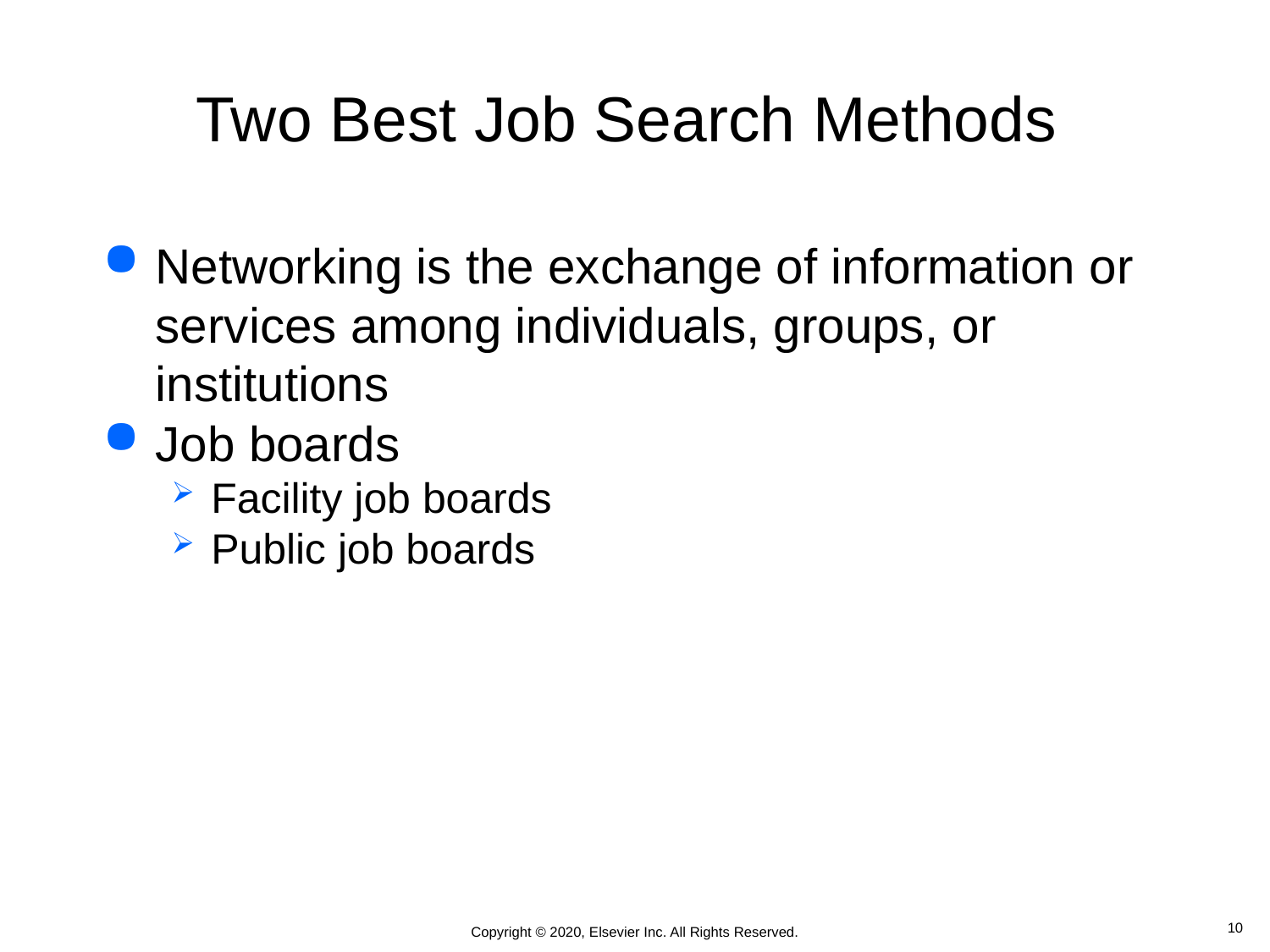

# Two Best Job Search Methods
Networking is the exchange of information or services among individuals, groups, or institutions
Job boards
Facility job boards
Public job boards

 10